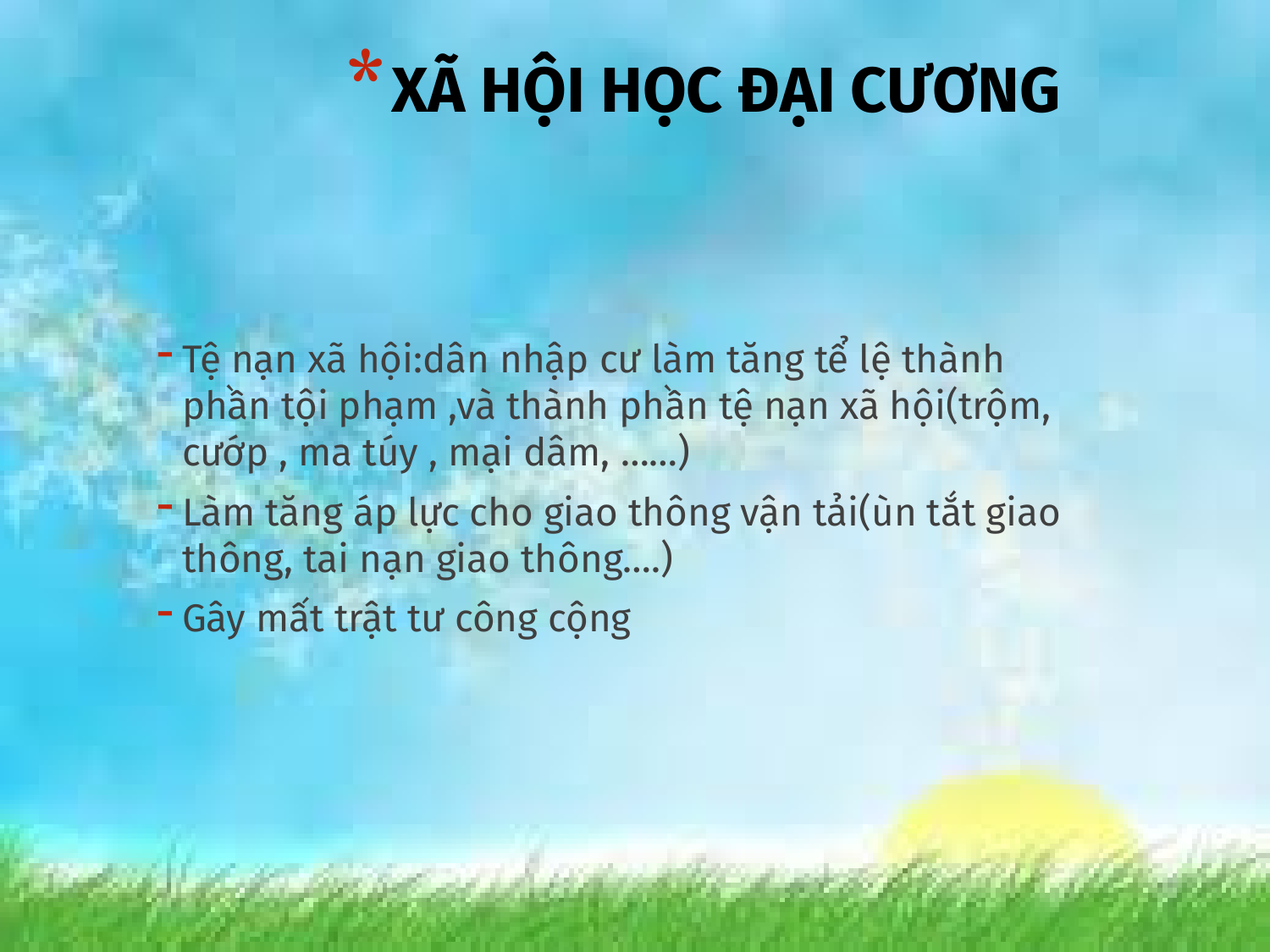

# XÃ HỘI HỌC ĐẠI CƯƠNG
Tệ nạn xã hội:dân nhập cư làm tăng tể lệ thành phần tội phạm ,và thành phần tệ nạn xã hội(trộm, cướp , ma túy , mại dâm, ……)
Làm tăng áp lực cho giao thông vận tải(ùn tắt giao thông, tai nạn giao thông….)
Gây mất trật tư công cộng